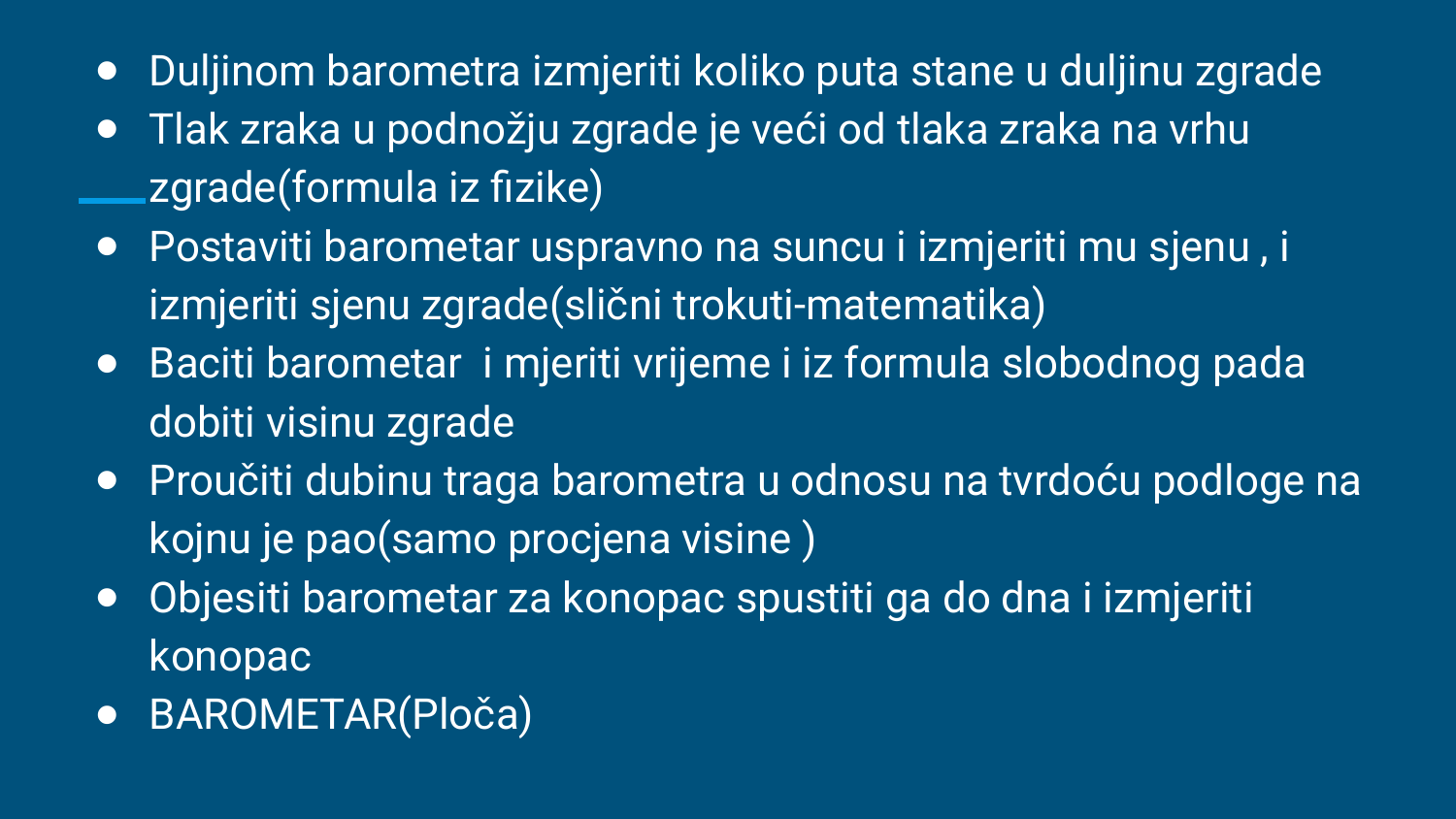

Duljinom barometra izmjeriti koliko puta stane u duljinu zgrade
Tlak zraka u podnožju zgrade je veći od tlaka zraka na vrhu zgrade(formula iz fizike)
Postaviti barometar uspravno na suncu i izmjeriti mu sjenu , i izmjeriti sjenu zgrade(slični trokuti-matematika)
Baciti barometar  i mjeriti vrijeme i iz formula slobodnog pada dobiti visinu zgrade
Proučiti dubinu traga barometra u odnosu na tvrdoću podloge na kojnu je pao(samo procjena visine )
Objesiti barometar za konopac spustiti ga do dna i izmjeriti konopac
BAROMETAR(Ploča)